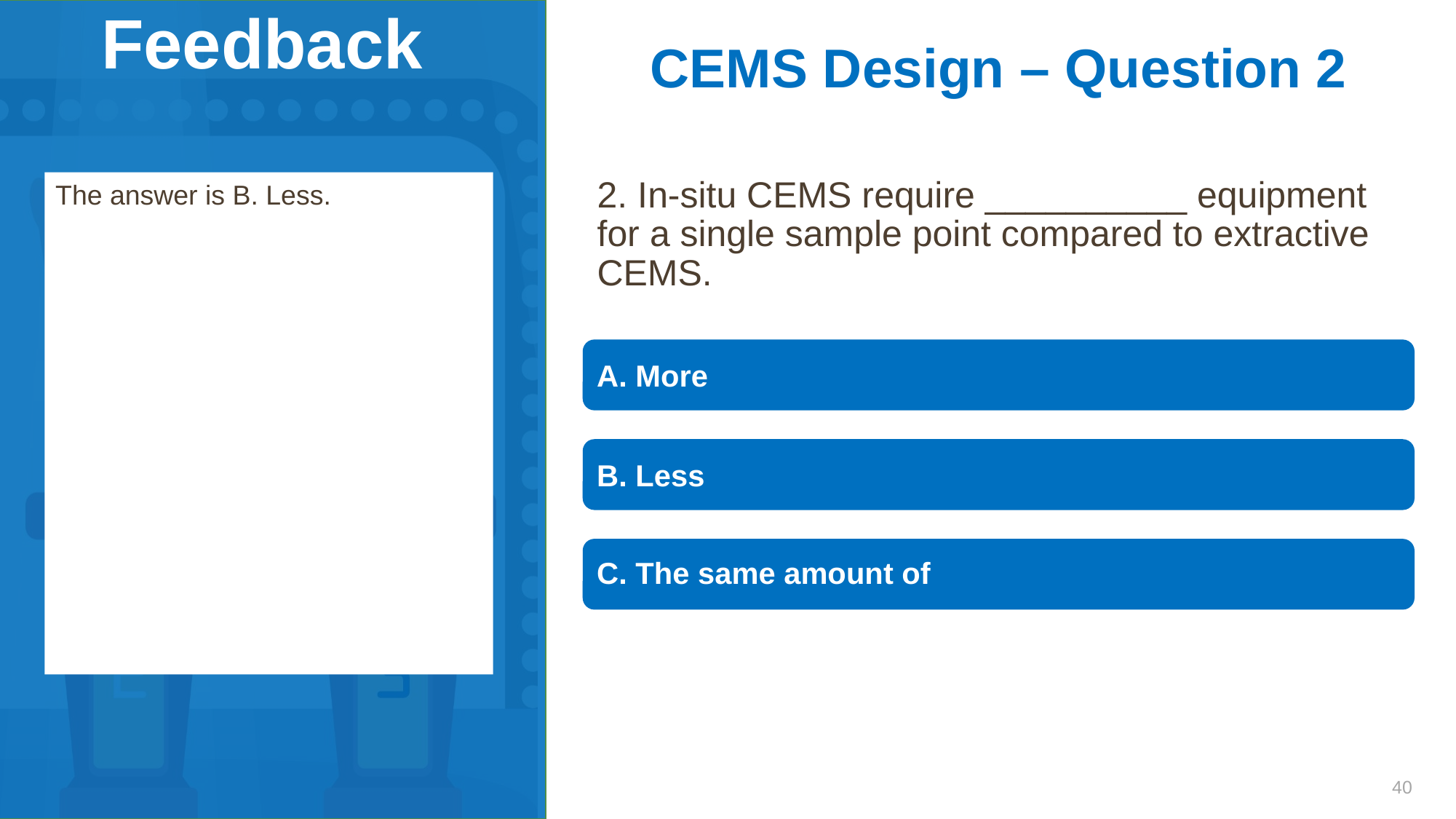

CEMS Design – Question 2
2. In-situ CEMS require __________ equipment for a single sample point compared to extractive CEMS.
The answer is B. Less.

A. More
B. Less
C. The same amount of
40